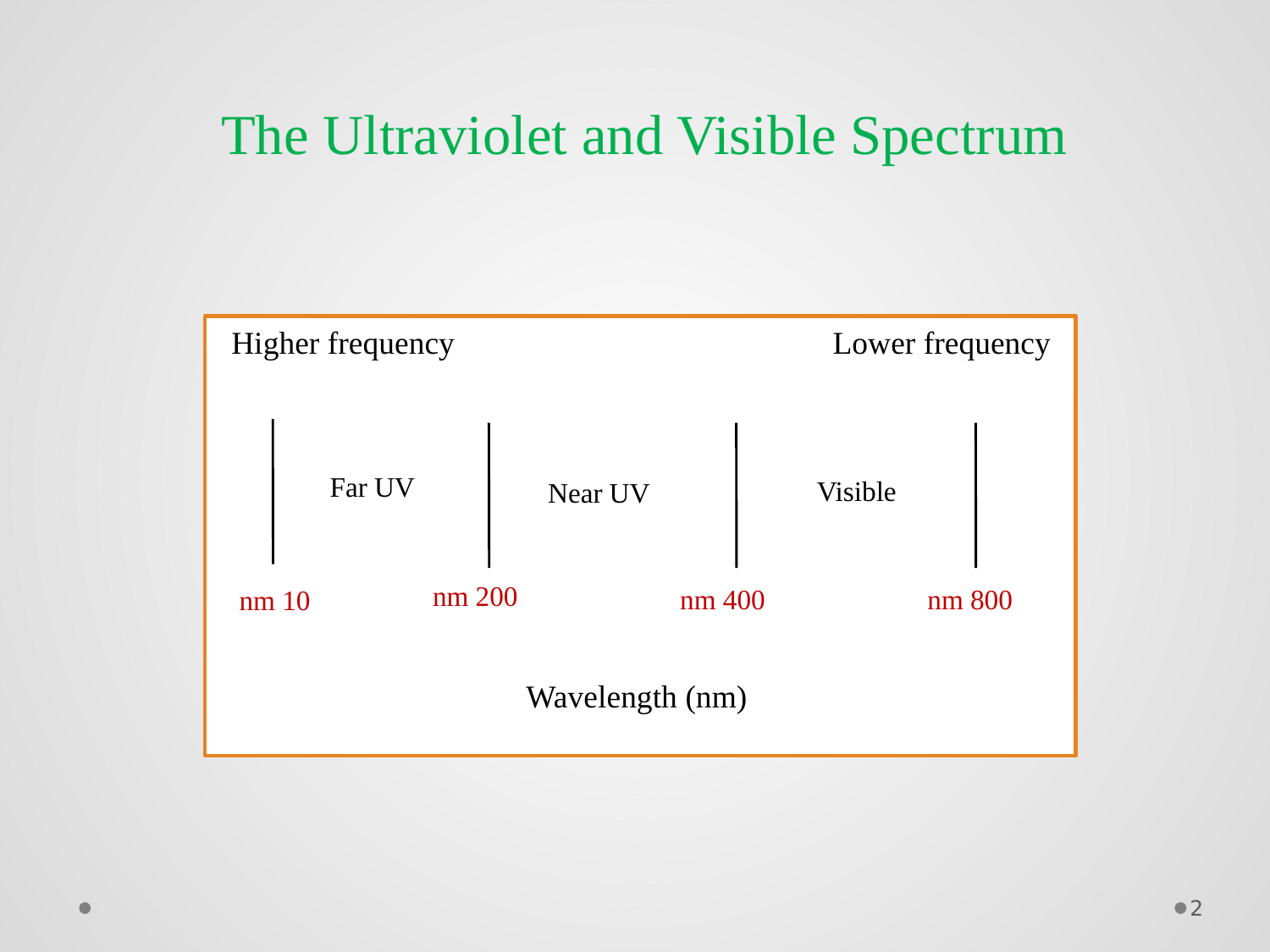

The Ultraviolet and Visible Spectrum

Far UV
Visible
Near UV
10 nm
200 nm
400 nm
800 nm
Wavelength (nm)
Lower frequency
Higher frequency
2